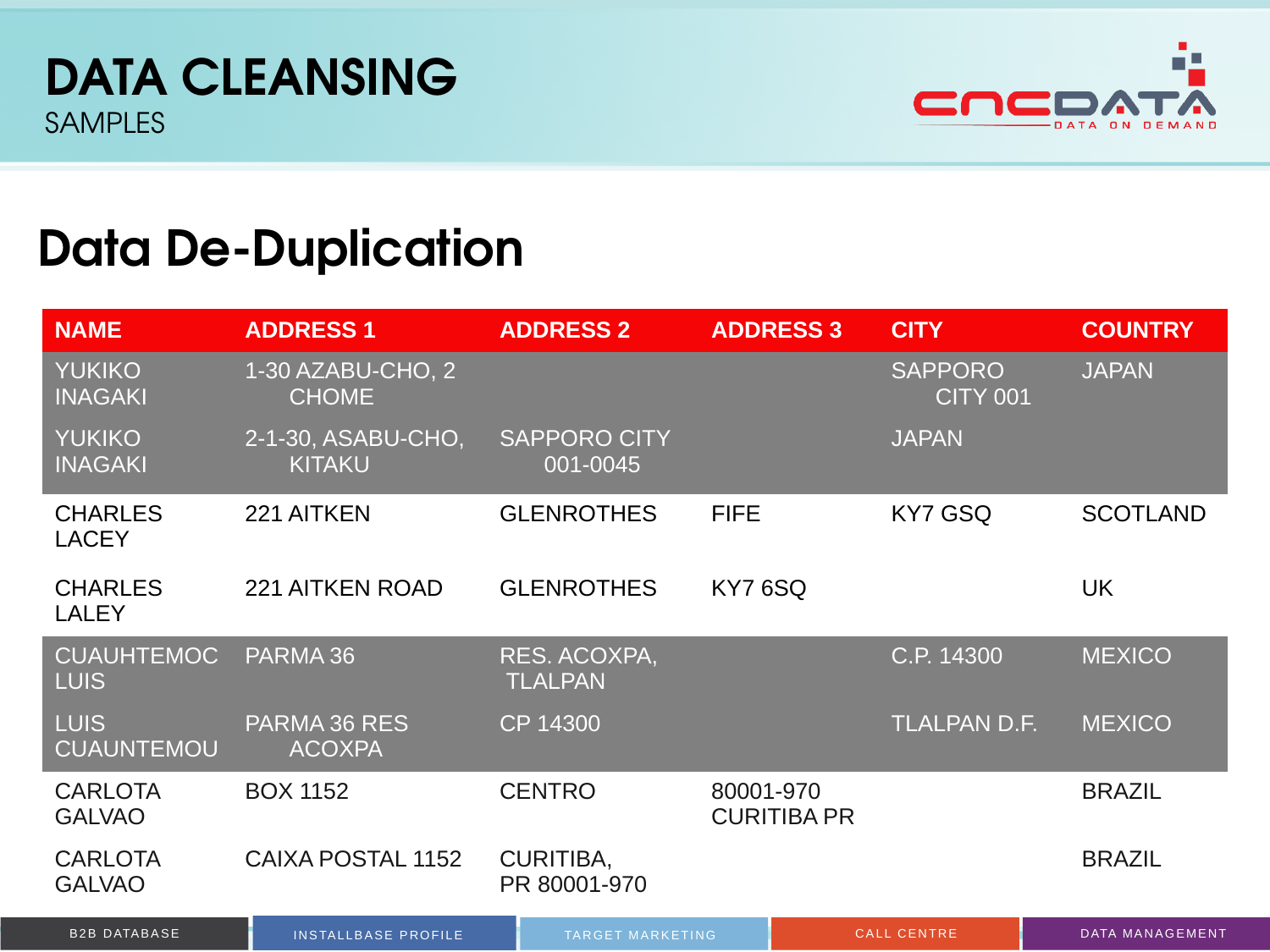

# DATA CLEANSING SAMPLES
Data De-Duplication
| NAME | ADDRESS 1 | ADDRESS 2 | ADDRESS 3 | CITY | COUNTRY |
| --- | --- | --- | --- | --- | --- |
| YUKIKO INAGAKI | 1-30 AZABU-CHO, 2 CHOME |  |  | SAPPORO CITY 001 | JAPAN |
| YUKIKO INAGAKI | 2-1-30, ASABU-CHO, KITAKU | SAPPORO CITY 001-0045 |  | JAPAN |  |
| CHARLES LACEY | 221 AITKEN | GLENROTHES | FIFE | KY7 GSQ | SCOTLAND |
| CHARLES LALEY | 221 AITKEN ROAD | GLENROTHES | KY7 6SQ |  | UK |
| CUAUHTEMOC LUIS | PARMA 36 | RES. ACOXPA, TLALPAN |  | C.P. 14300 | MEXICO |
| LUIS CUAUNTEMOU | PARMA 36 RES ACOXPA | CP 14300 |  | TLALPAN D.F. | MEXICO |
| CARLOTA GALVAO | BOX 1152 | CENTRO | 80001-970 CURITIBA PR |  | BRAZIL |
| CARLOTA GALVAO | CAIXA POSTAL 1152 | CURITIBA, PR 80001-970 |  |  | BRAZIL |